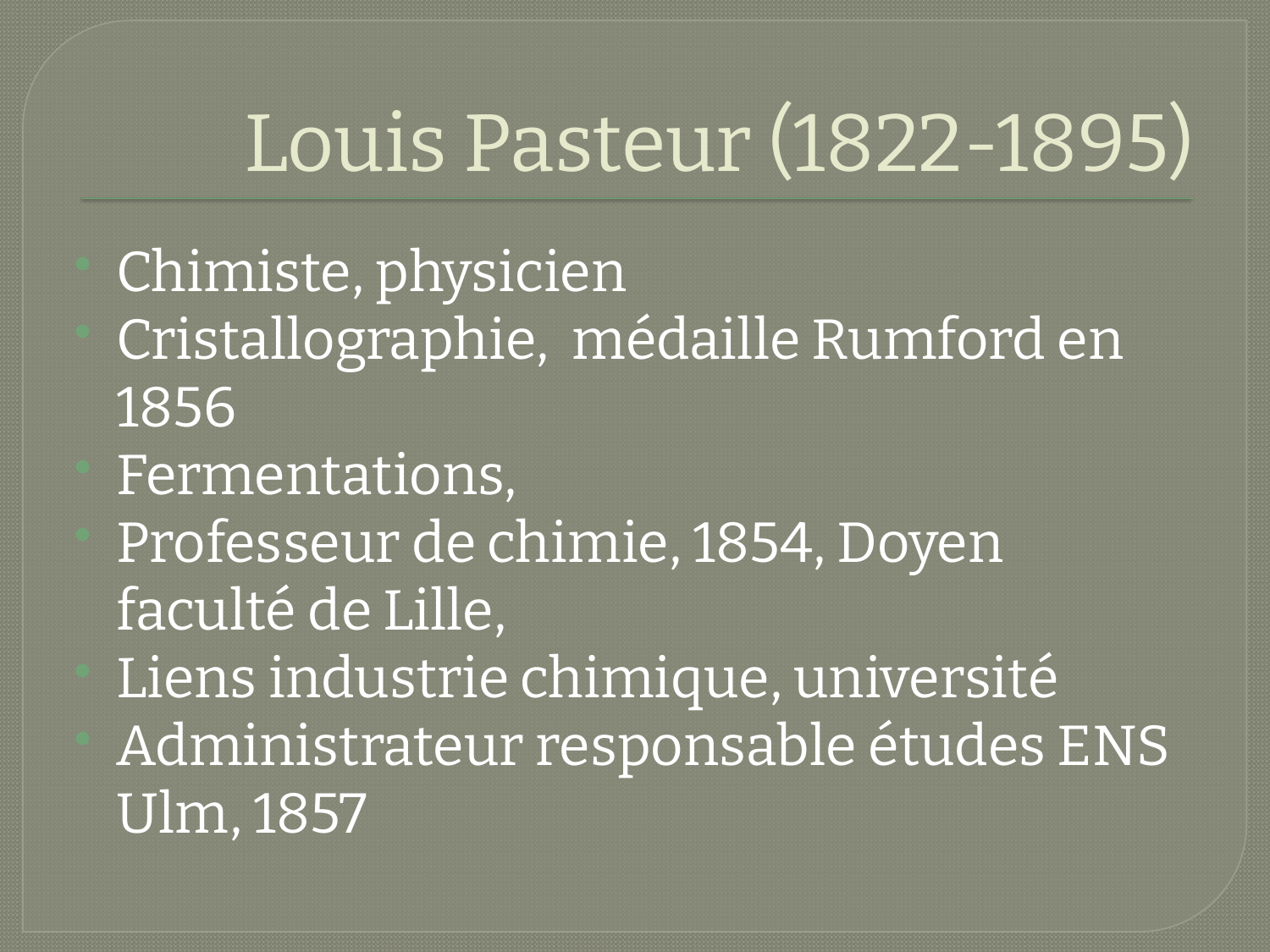

# Louis Pasteur (1822-1895)
Chimiste, physicien
Cristallographie,  médaille Rumford en 1856
Fermentations,
Professeur de chimie, 1854, Doyen faculté de Lille,
Liens industrie chimique, université
Administrateur responsable études ENS Ulm, 1857